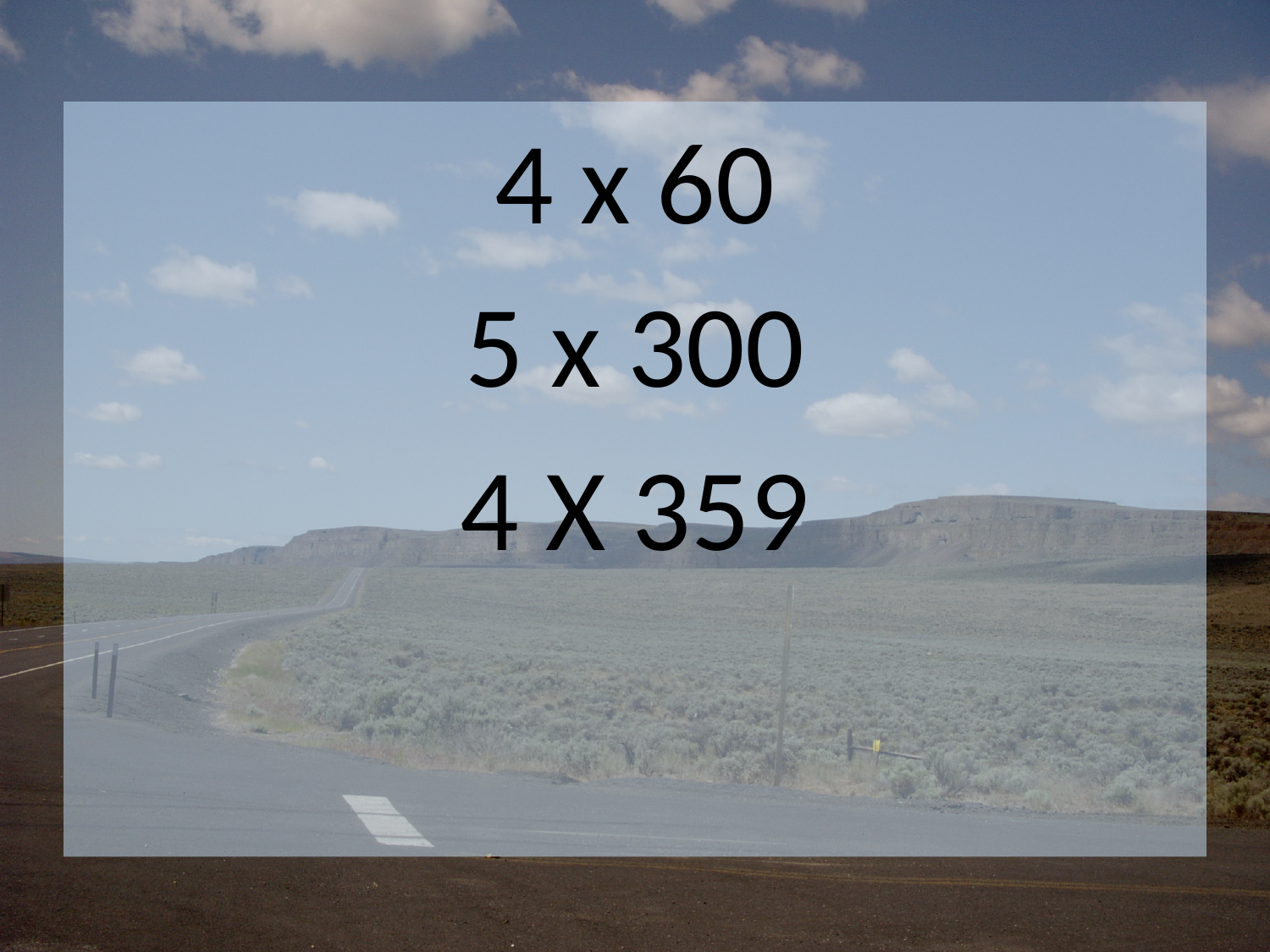

4 x 60
5 x 300
4 X 359